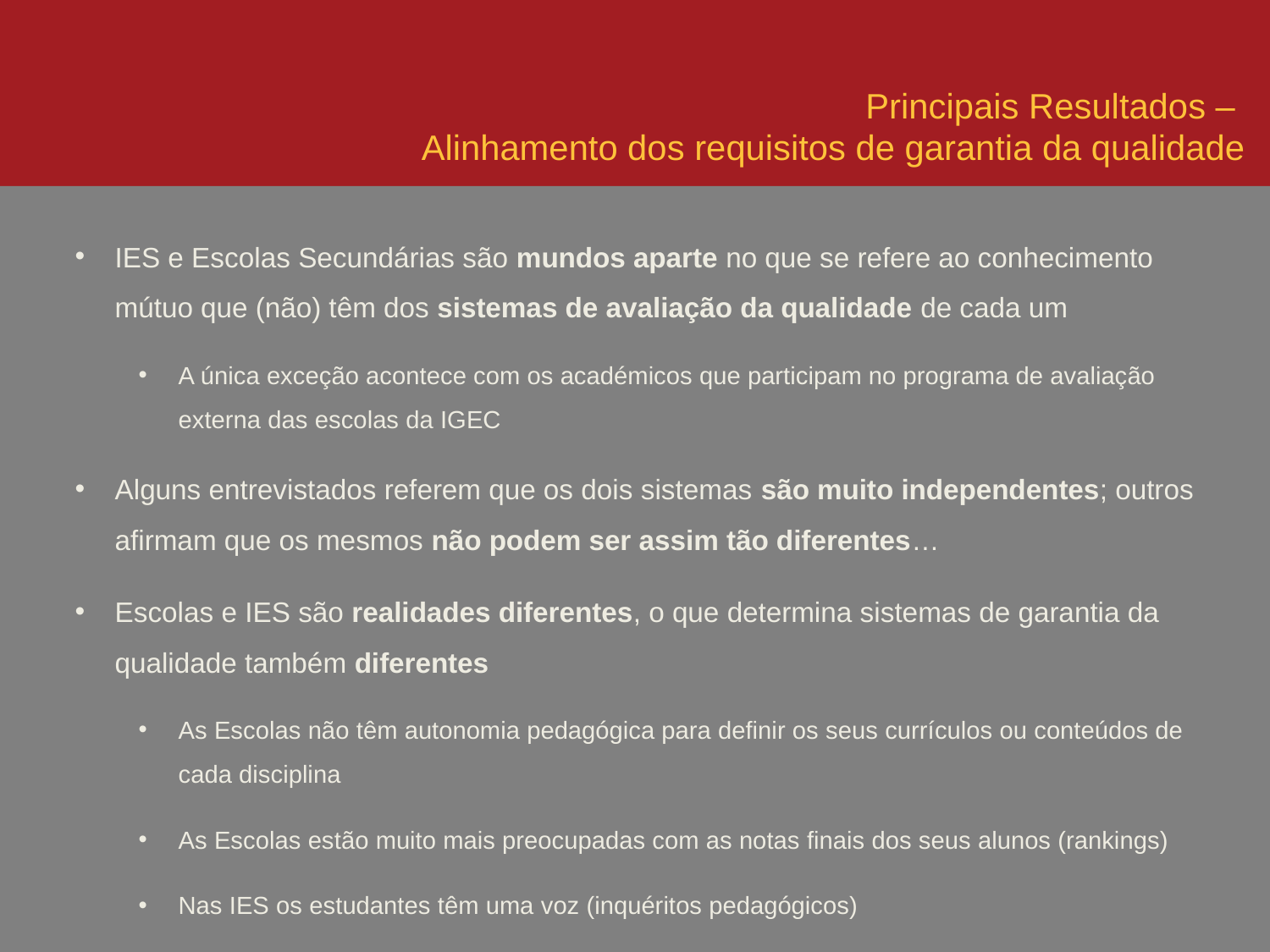

Principais Resultados –
Alinhamento dos requisitos de garantia da qualidade
IES e Escolas Secundárias são mundos aparte no que se refere ao conhecimento mútuo que (não) têm dos sistemas de avaliação da qualidade de cada um
A única exceção acontece com os académicos que participam no programa de avaliação externa das escolas da IGEC
Alguns entrevistados referem que os dois sistemas são muito independentes; outros afirmam que os mesmos não podem ser assim tão diferentes…
Escolas e IES são realidades diferentes, o que determina sistemas de garantia da qualidade também diferentes
As Escolas não têm autonomia pedagógica para definir os seus currículos ou conteúdos de cada disciplina
As Escolas estão muito mais preocupadas com as notas finais dos seus alunos (rankings)
Nas IES os estudantes têm uma voz (inquéritos pedagógicos)